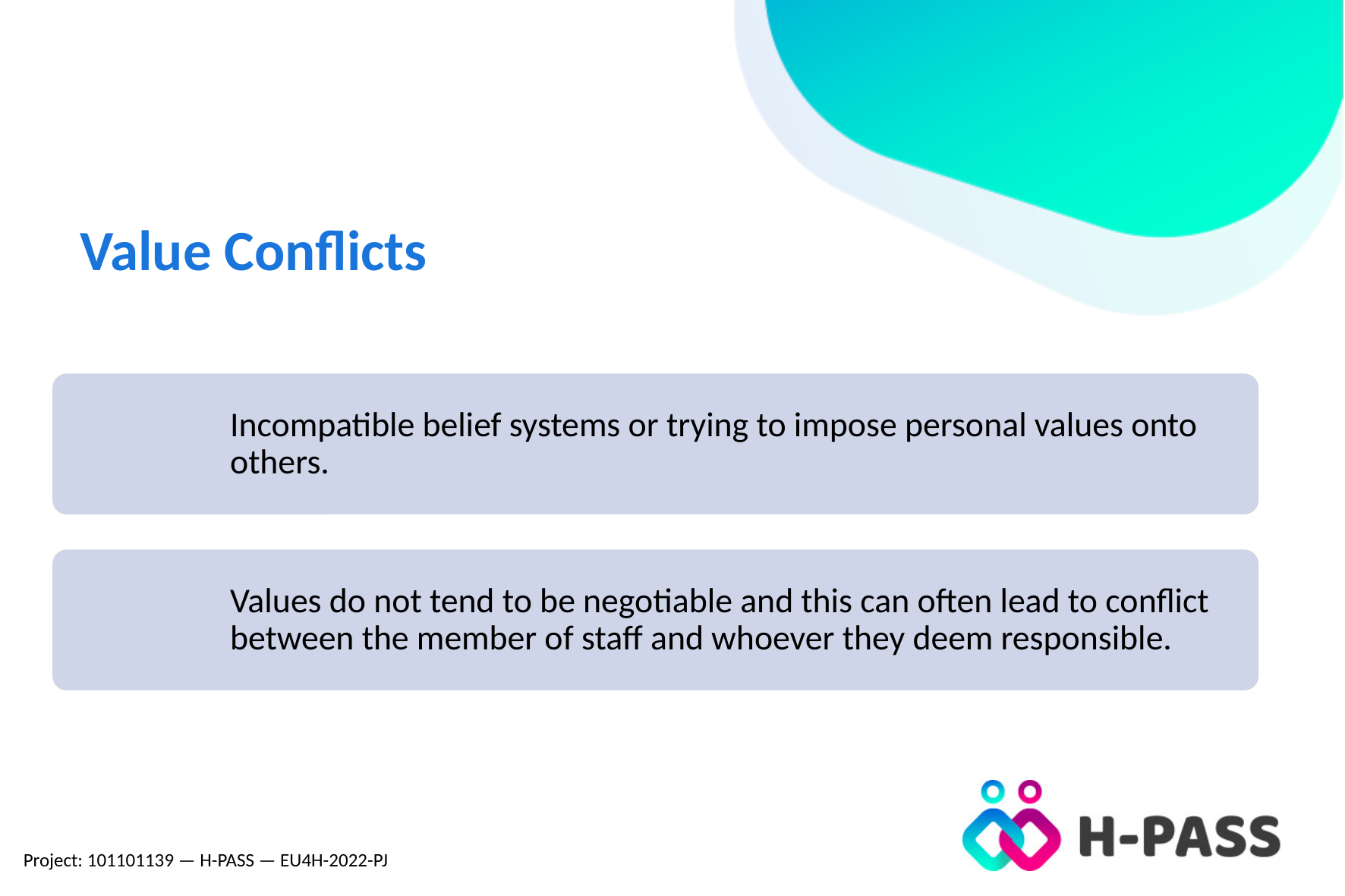

# Value Conflicts
Incompatible belief systems or trying to impose personal values onto others.
Values do not tend to be negotiable and this can often lead to conflict between the member of staff and whoever they deem responsible.
Project: 101101139 — H-PASS — EU4H-2022-PJ